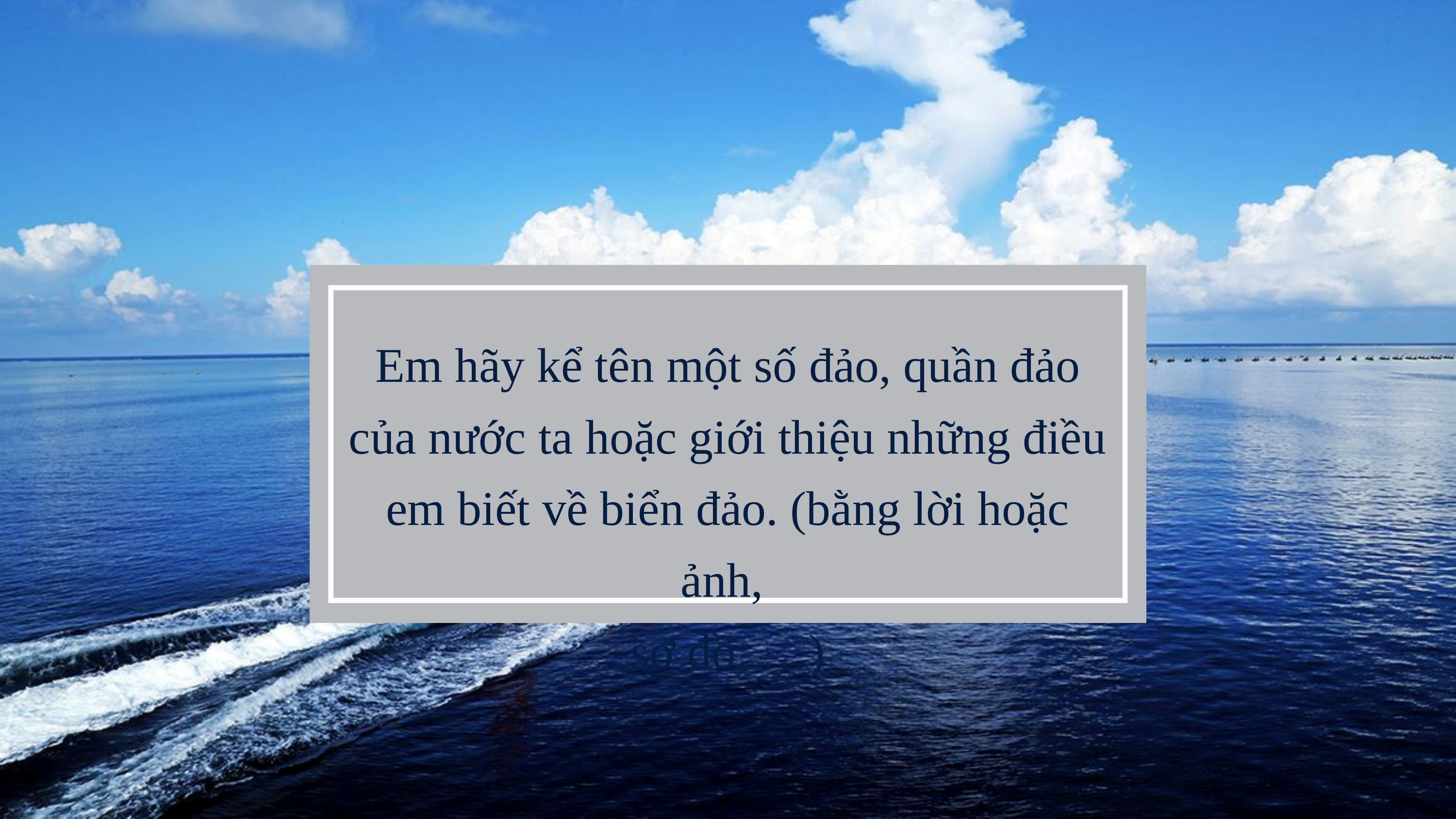

Em hãy kể tên một số đảo, quần đảo của nước ta hoặc giới thiệu những điều em biết về biển đảo. (bằng lời hoặc ảnh,
sơ đồ, …)